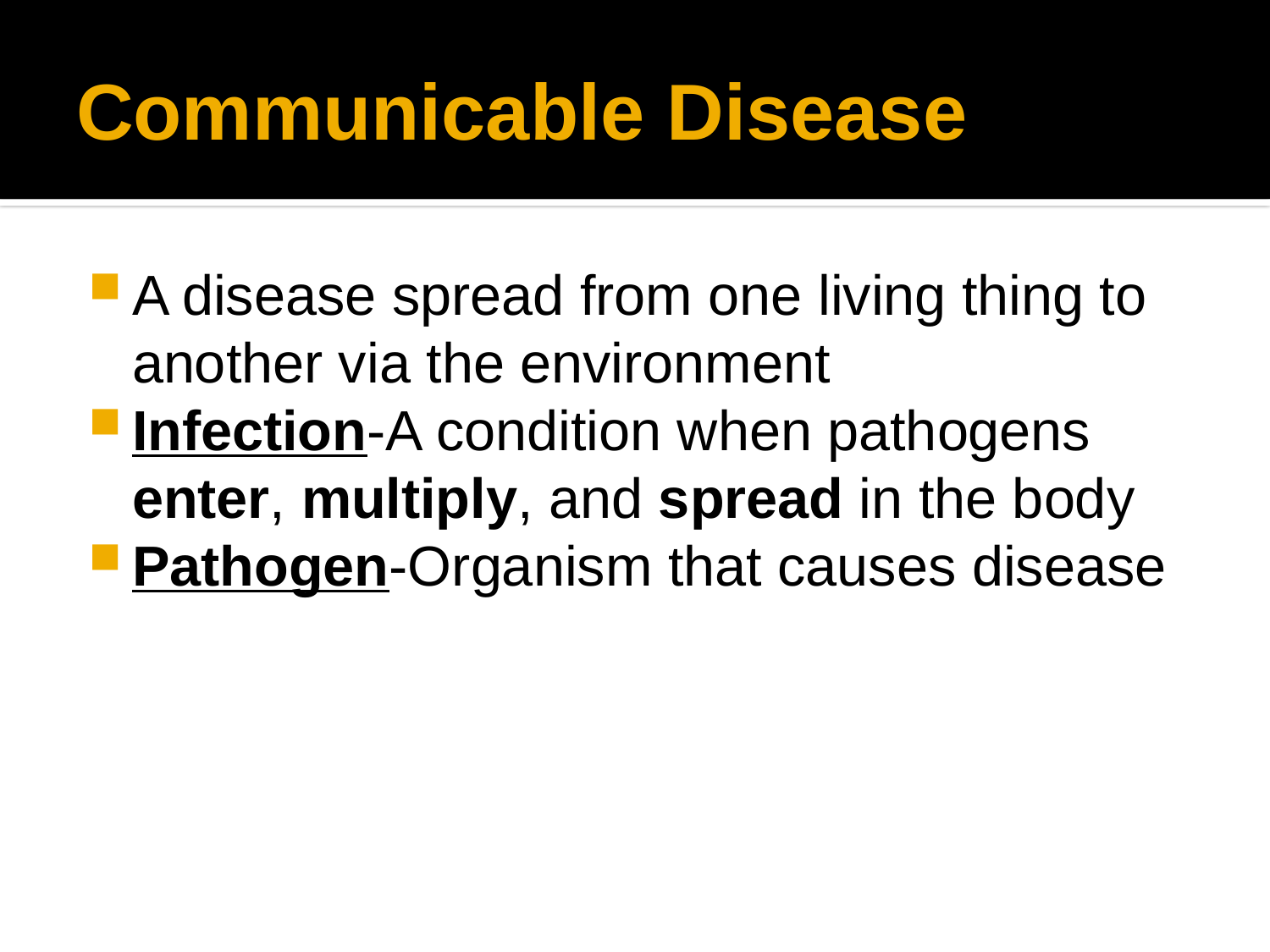

# Communicable Disease
A disease spread from one living thing to another via the environment
Infection-A condition when pathogens enter, multiply, and spread in the body
Pathogen-Organism that causes disease